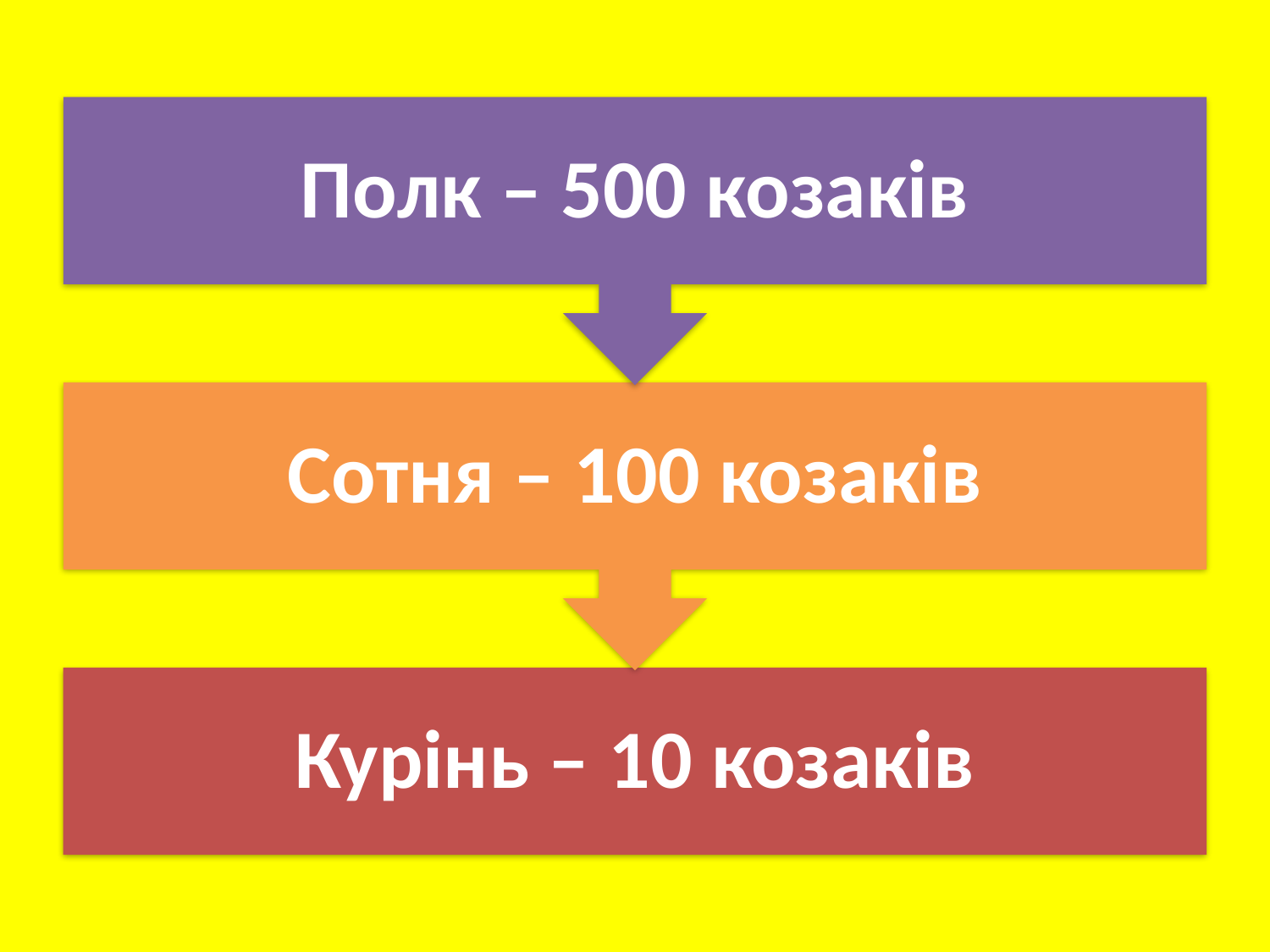

Курінь – 10 козаків
Сотня – 100 козаків
Полк – 500 козаків